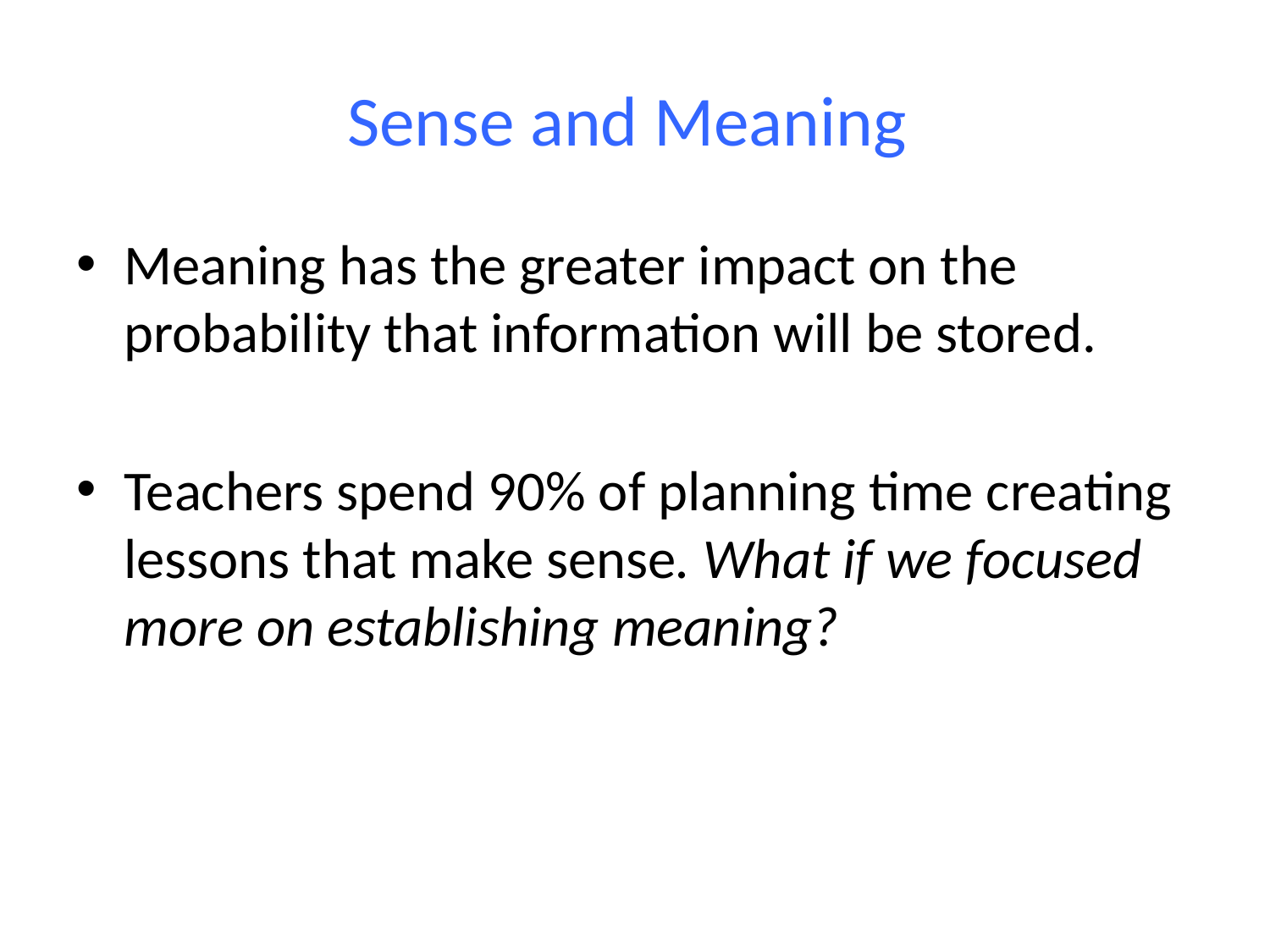

# Sense and Meaning
Meaning has the greater impact on the probability that information will be stored.

Teachers spend 90% of planning time creating lessons that make sense. What if we focused more on establishing meaning?